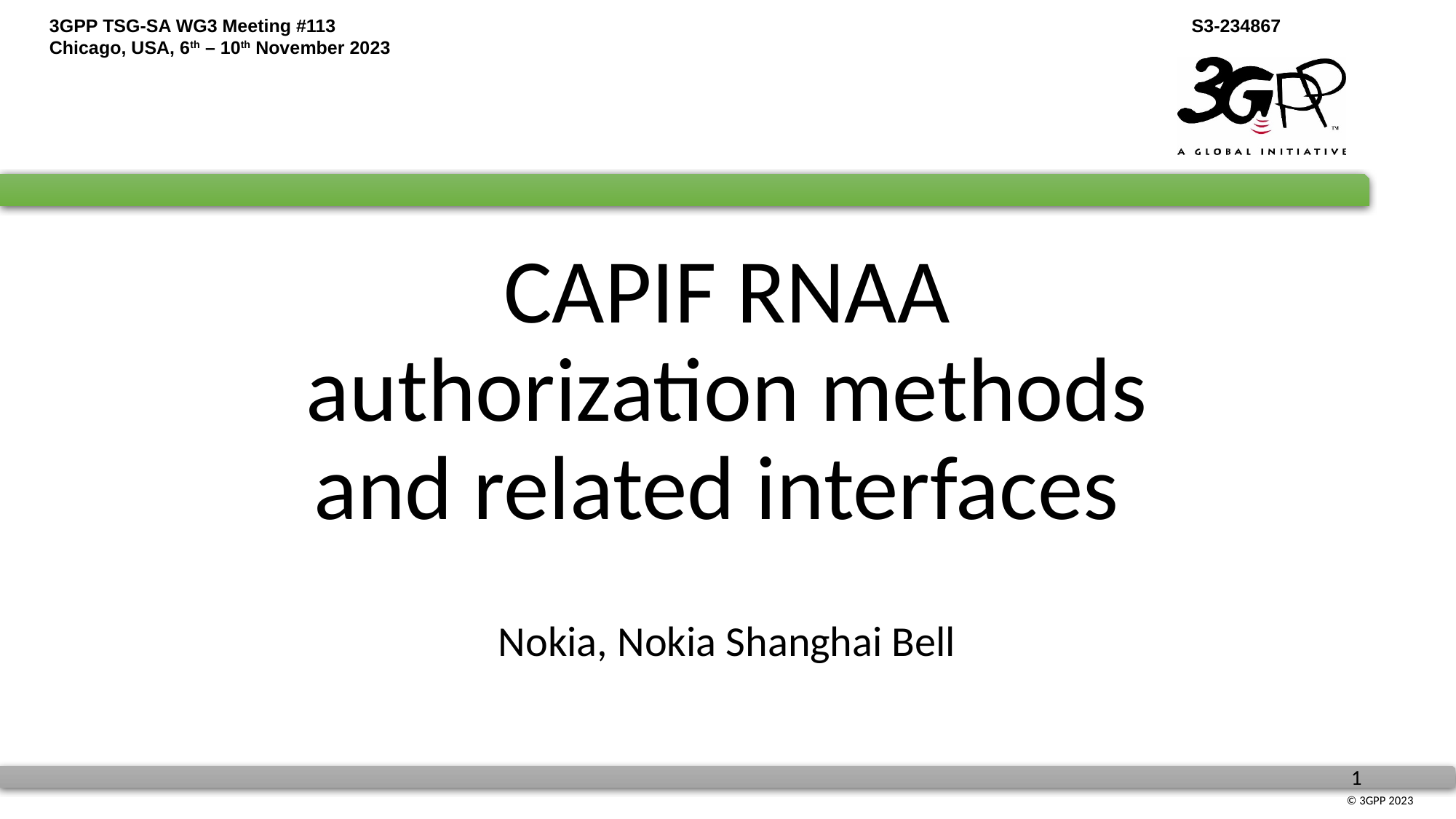

# CAPIF RNAA authorization methods and related interfaces

Nokia, Nokia Shanghai Bell